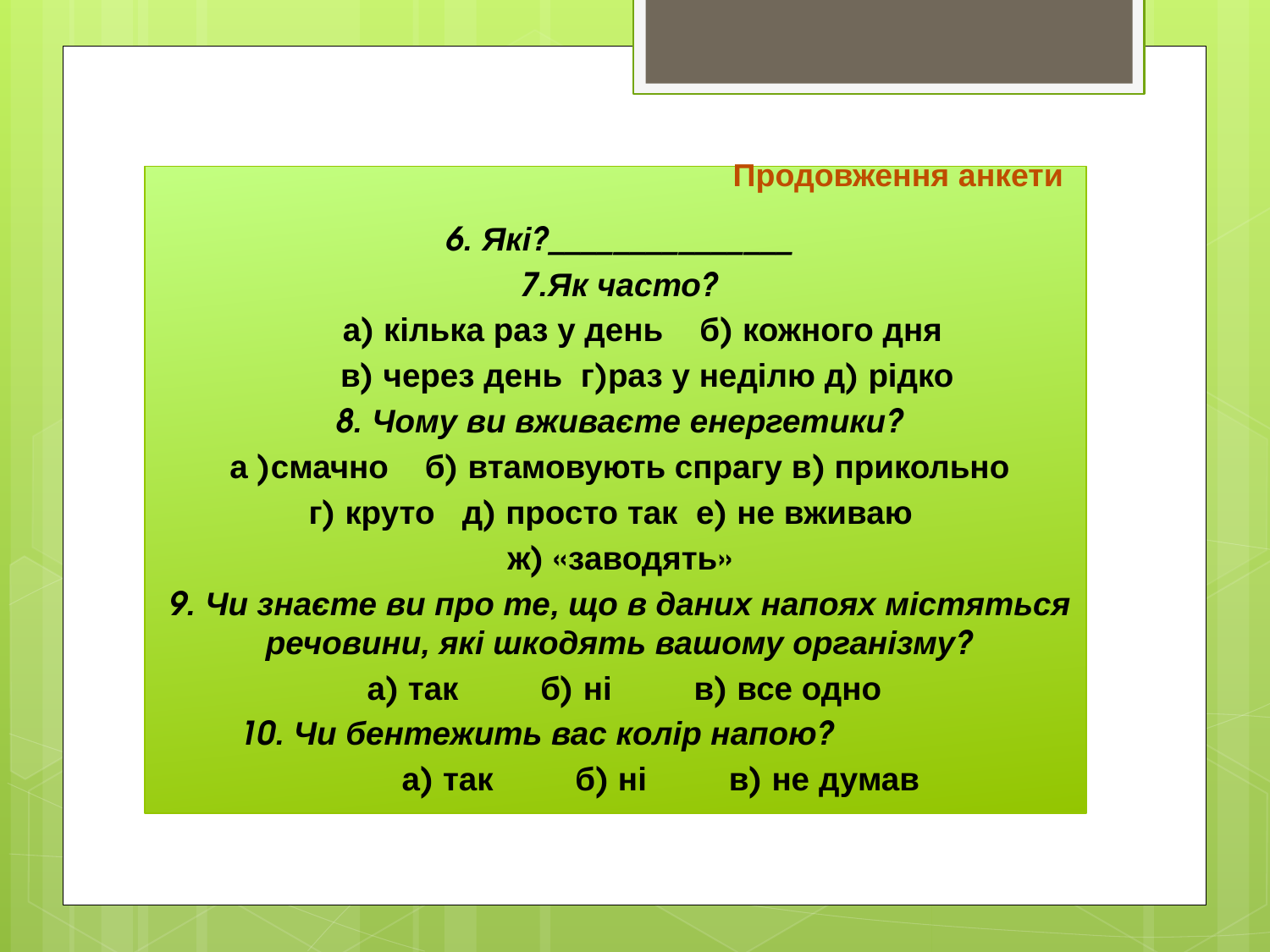

Продовження анкети

6. Які?_______________
7.Як часто?
     а) кілька раз у день    б) кожного дня
      в) через день  г)раз у неділю д) рідко
8. Чому ви вживаєте енергетики?
а )смачно    б) втамовують спрагу в) прикольно
г) круто   д) просто так  е) не вживаю
ж) «заводять»
9. Чи знаєте ви про те, що в даних напоях містяться речовини, які шкодять вашому організму?
 а) так         б) ні         в) все одно
        10. Чи бентежить вас колір напою?
         а) так         б) ні         в) не думав